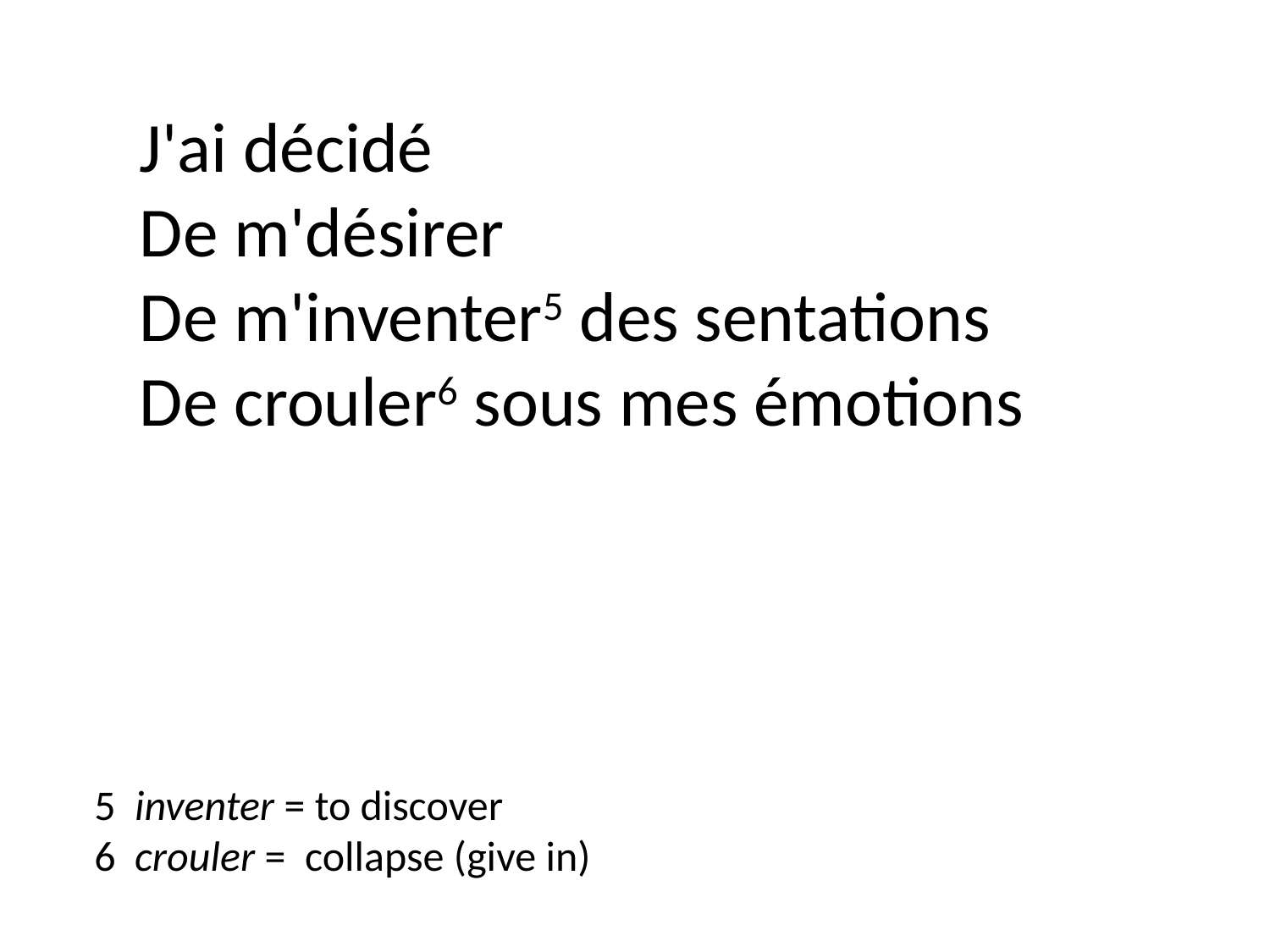

J'ai décidé
De m'désirer
De m'inventer5 des sentations
De crouler6 sous mes émotions
5  inventer = to discover
6  crouler =  collapse (give in)